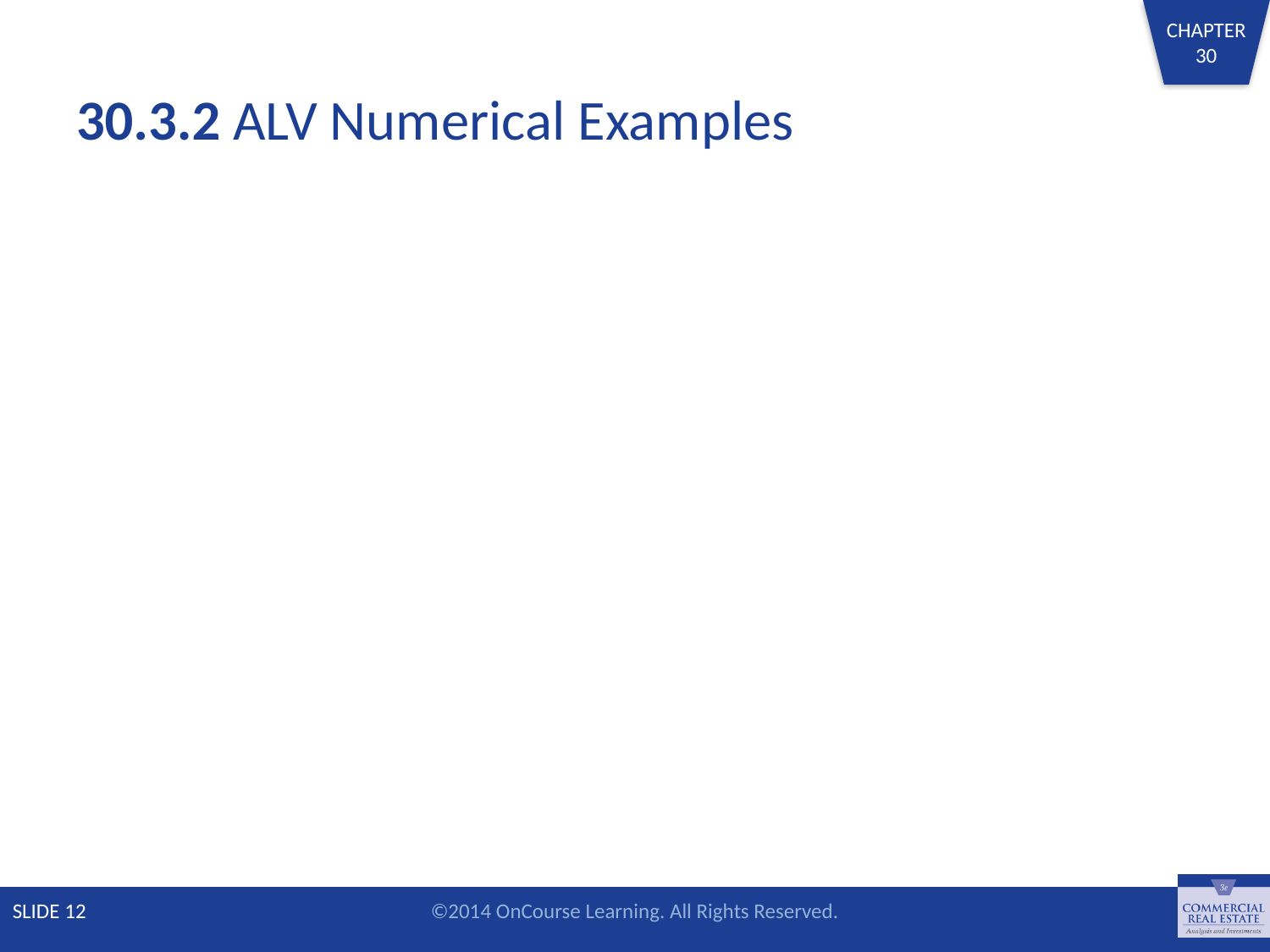

# 30.3.2 ALV Numerical Examples

SLIDE 12